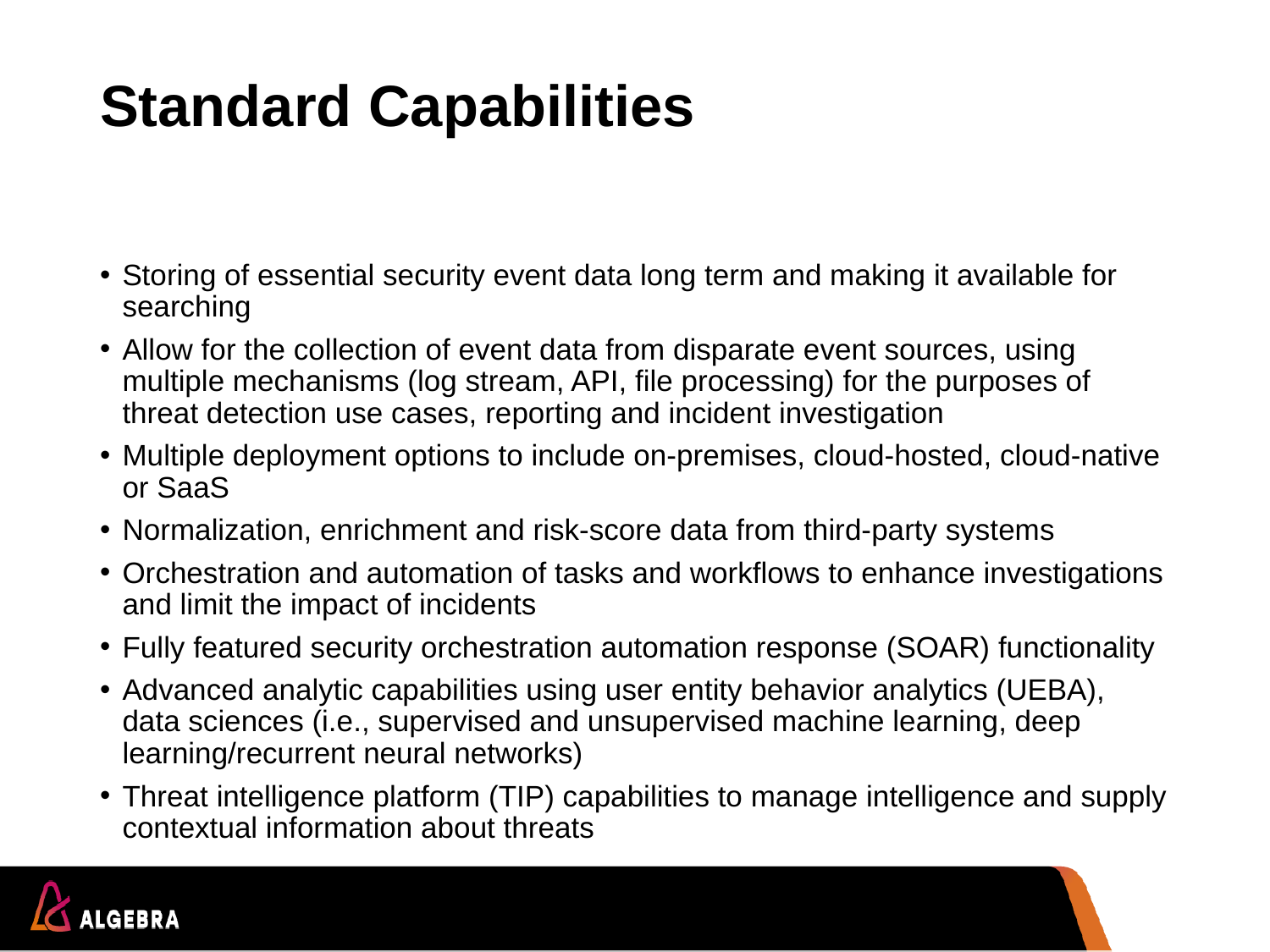

# Standard Capabilities
Storing of essential security event data long term and making it available for searching
Allow for the collection of event data from disparate event sources, using multiple mechanisms (log stream, API, file processing) for the purposes of threat detection use cases, reporting and incident investigation
Multiple deployment options to include on-premises, cloud-hosted, cloud-native or SaaS
Normalization, enrichment and risk-score data from third-party systems
Orchestration and automation of tasks and workflows to enhance investigations and limit the impact of incidents
Fully featured security orchestration automation response (SOAR) functionality
Advanced analytic capabilities using user entity behavior analytics (UEBA), data sciences (i.e., supervised and unsupervised machine learning, deep learning/recurrent neural networks)
Threat intelligence platform (TIP) capabilities to manage intelligence and supply contextual information about threats